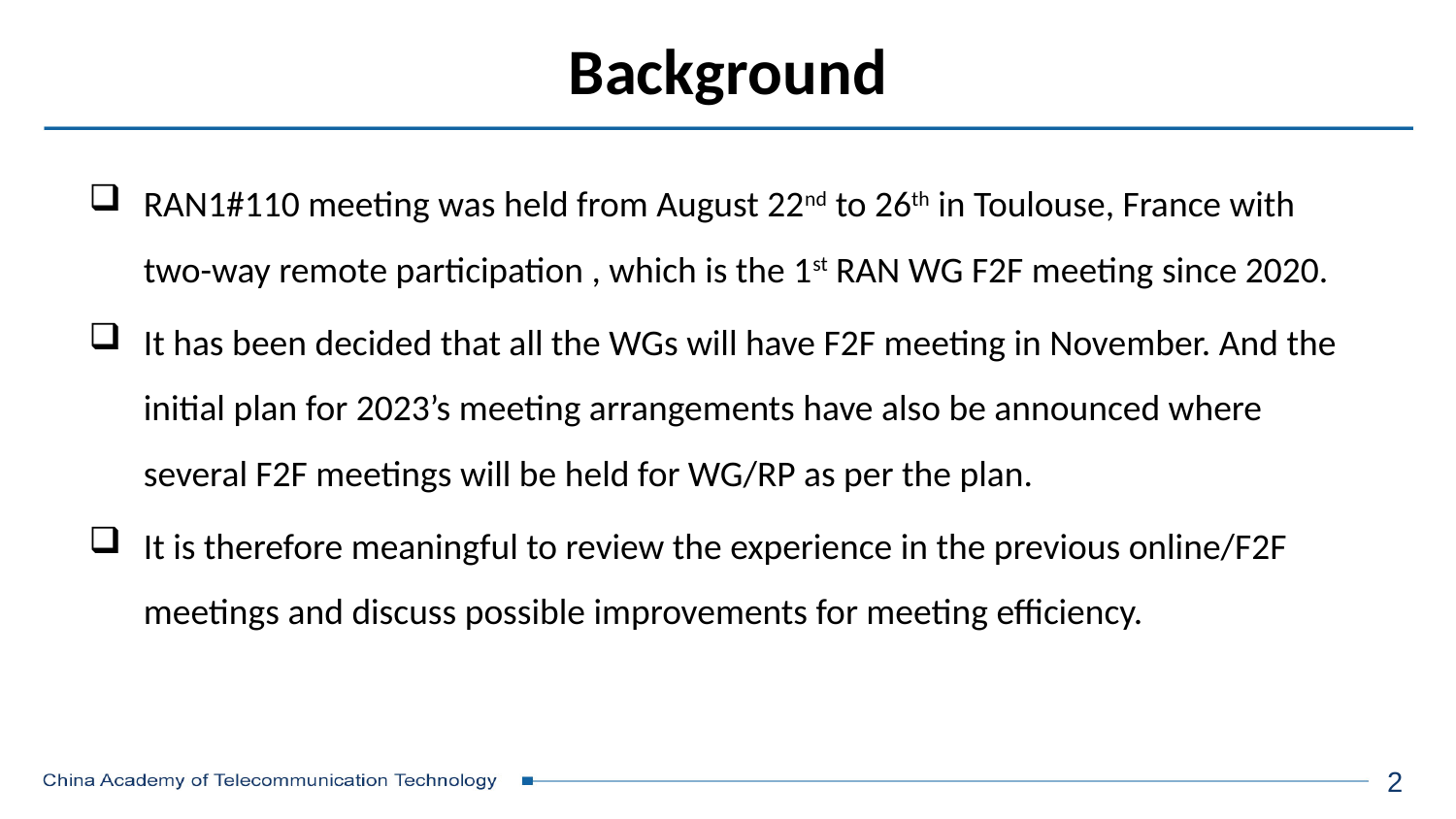

# Background
RAN1#110 meeting was held from August 22nd to 26th in Toulouse, France with two-way remote participation , which is the 1st RAN WG F2F meeting since 2020.
It has been decided that all the WGs will have F2F meeting in November. And the initial plan for 2023’s meeting arrangements have also be announced where several F2F meetings will be held for WG/RP as per the plan.
It is therefore meaningful to review the experience in the previous online/F2F meetings and discuss possible improvements for meeting efficiency.
2